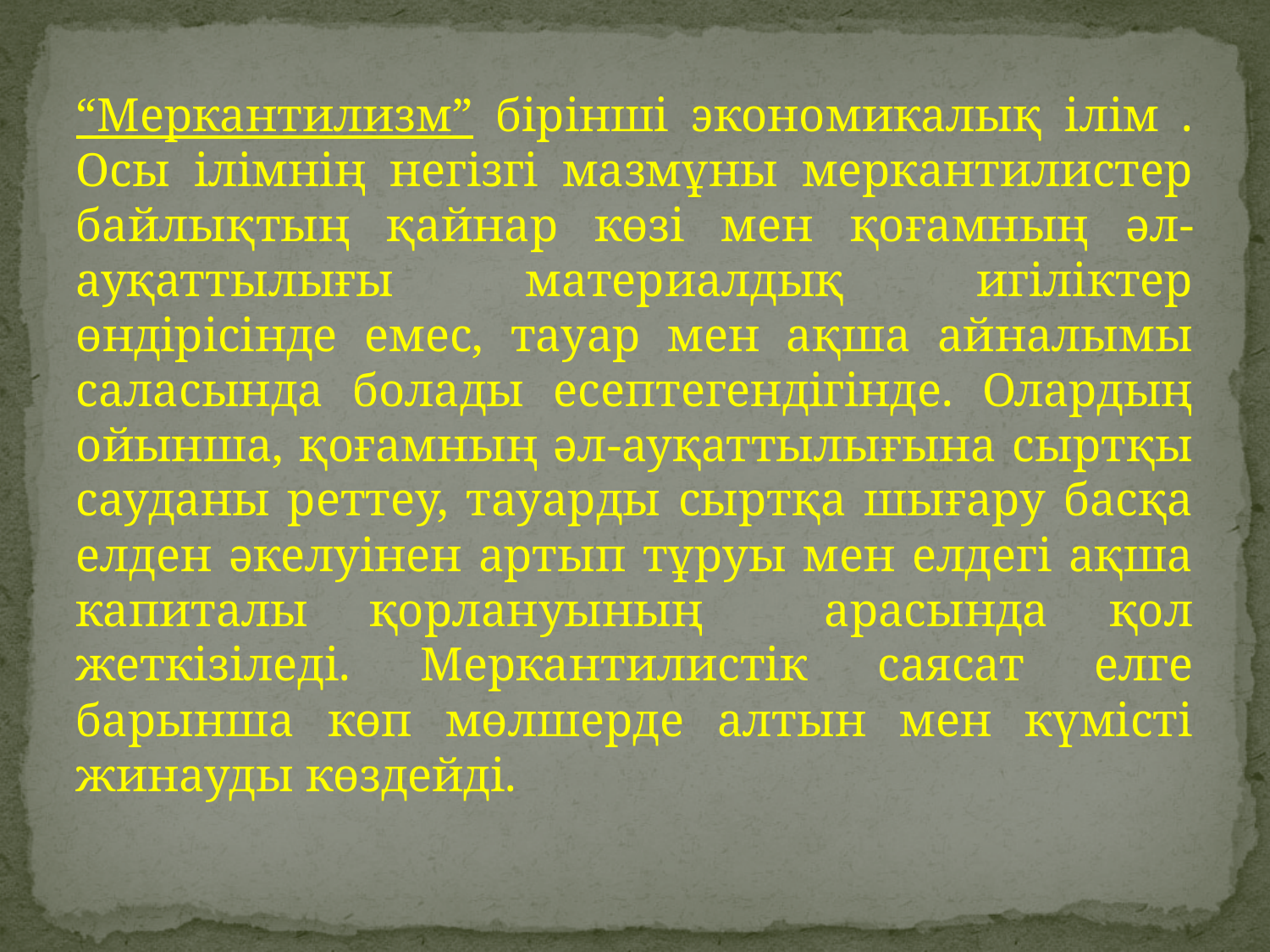

“Меркантилизм” бірінші экономикалық ілім . Осы ілімнің негізгі мазмұны меркантилистер байлықтың қайнар көзі мен қоғамның әл-ауқаттылығы материалдық игіліктер өндірісінде емес, тауар мен ақша айналымы саласында болады есептегендігінде. Олардың ойынша, қоғамның әл-ауқаттылығына сыртқы сауданы реттеу, тауарды сыртқа шығару басқа елден әкелуінен артып тұруы мен елдегі ақша капиталы қорлануының  арасында қол жеткізіледі. Меркантилистік саясат елге барынша көп мөлшерде алтын мен күмісті жинауды көздейді.